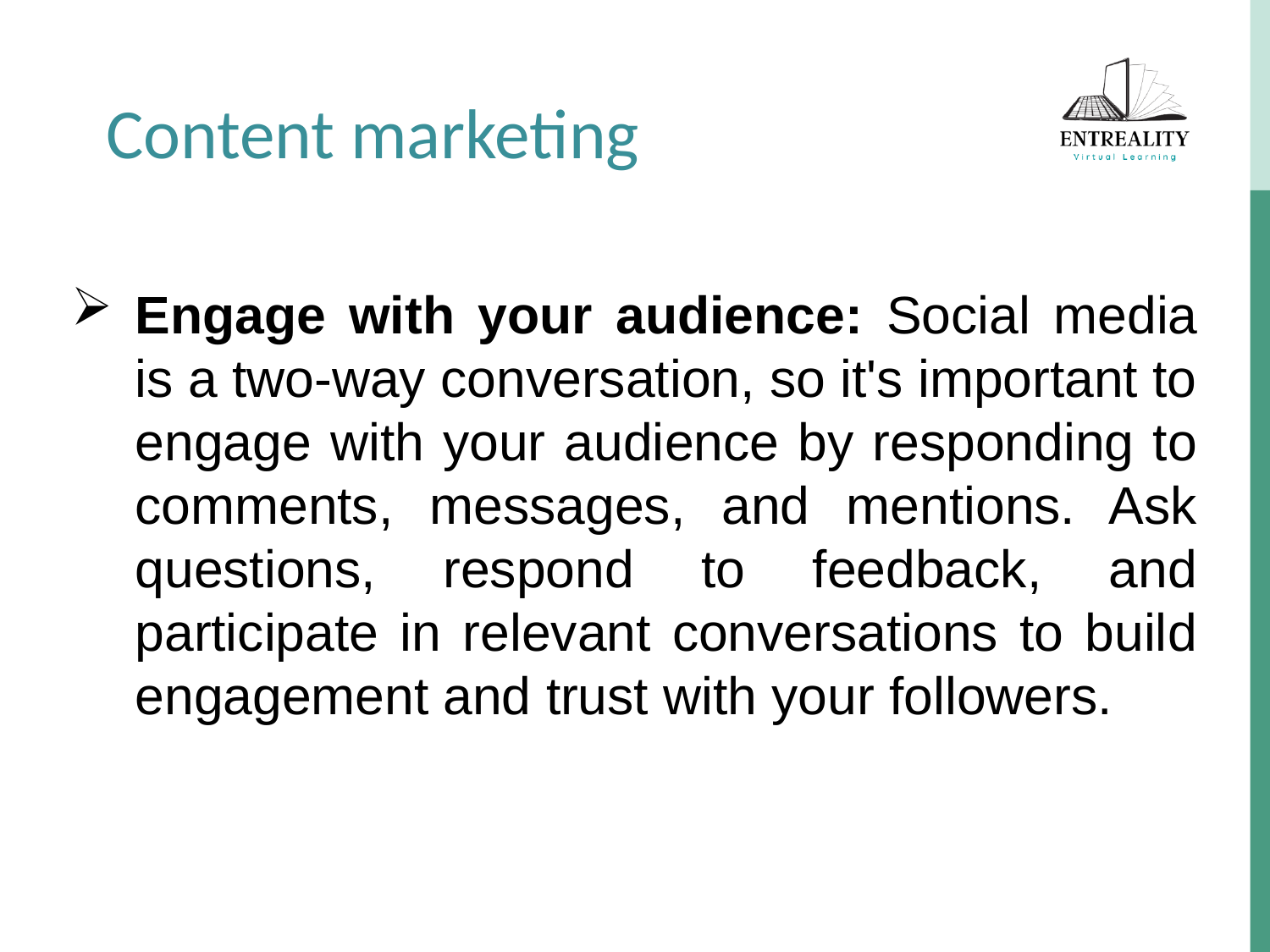

Content marketing

Engage with your audience: Social media is a two-way conversation, so it's important to engage with your audience by responding to comments, messages, and mentions. Ask questions, respond to feedback, and participate in relevant conversations to build engagement and trust with your followers.